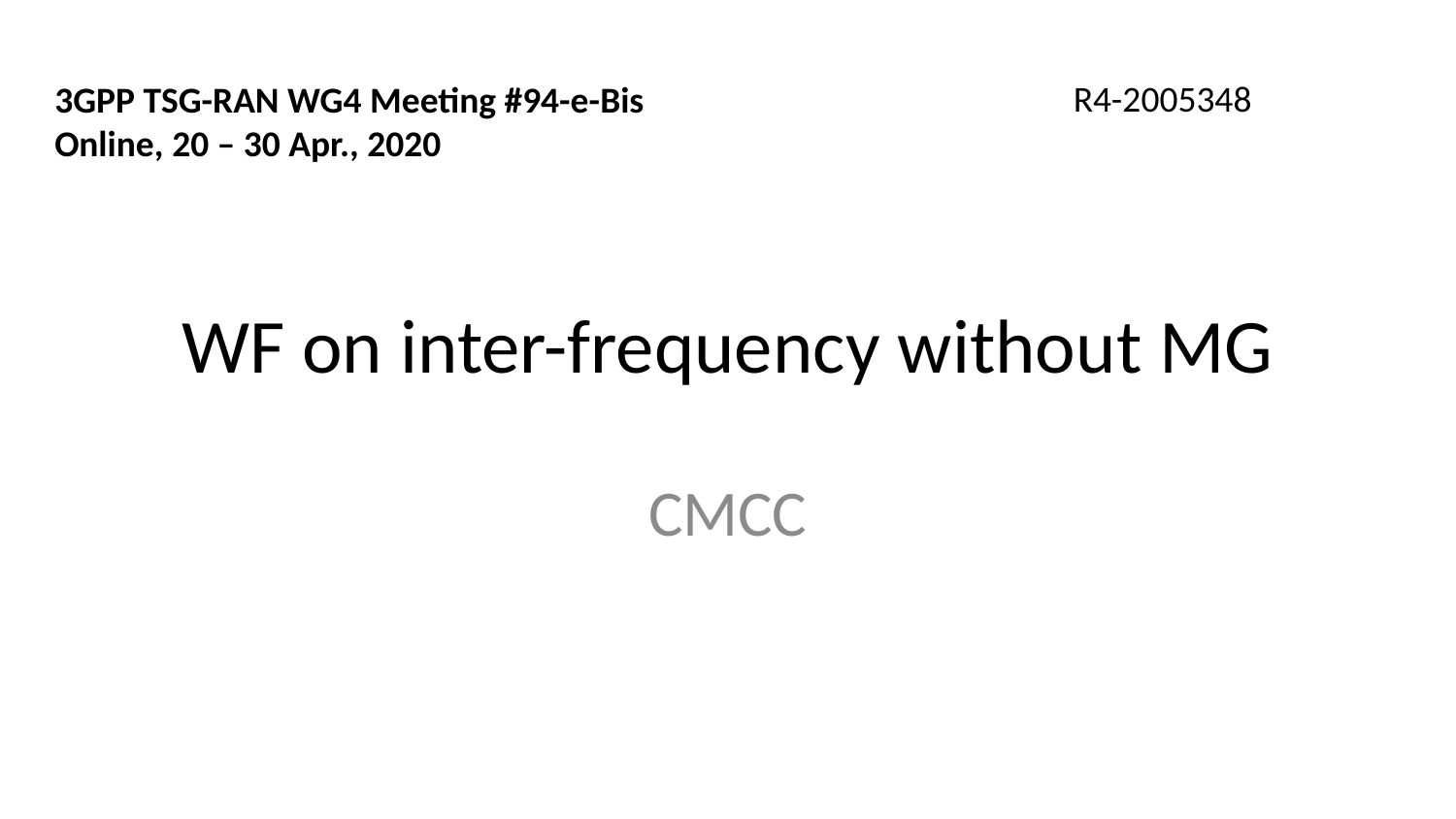

R4-2005348
3GPP TSG-RAN WG4 Meeting #94-e-Bis
Online, 20 – 30 Apr., 2020

# WF on inter-frequency without MG
CMCC